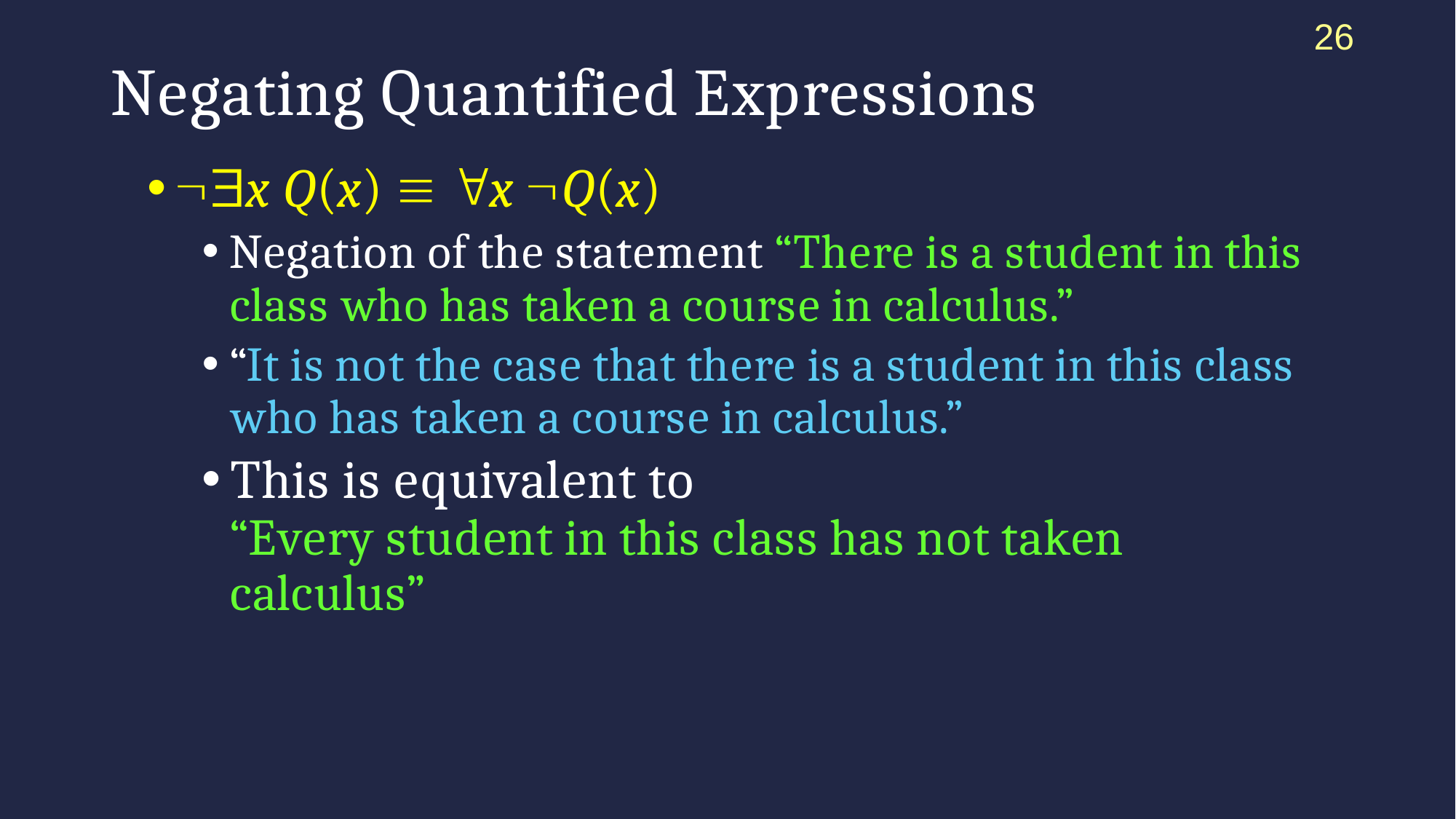

26
# Negating Quantified Expressions
¬∃x Q(x) ≡ ∀x ¬Q(x)
Negation of the statement “There is a student in this class who has taken a course in calculus.”
“It is not the case that there is a student in this class who has taken a course in calculus.”
This is equivalent to
“Every student in this class has not taken calculus”